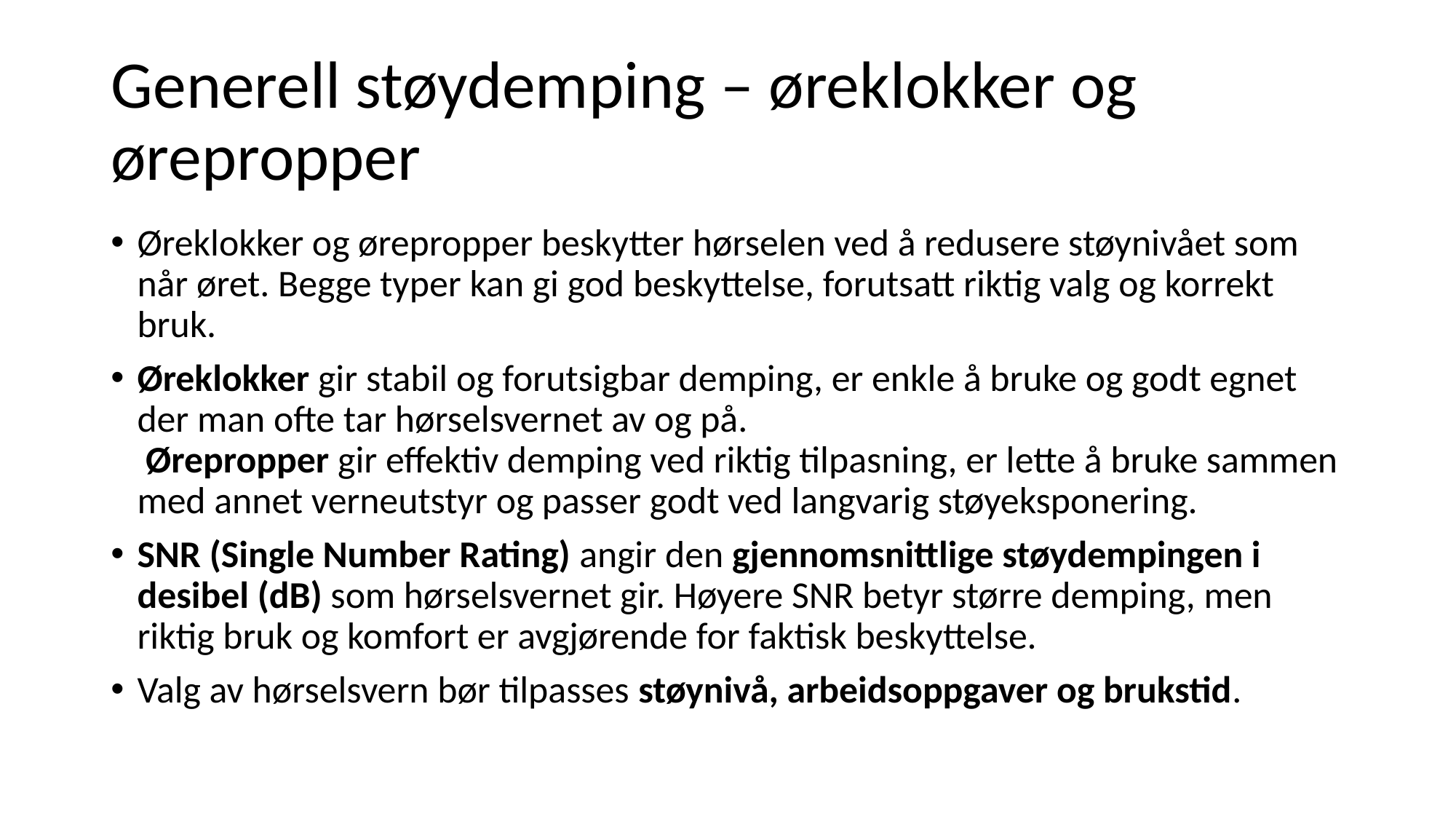

# Generell støydemping – øreklokker og ørepropper
Øreklokker og ørepropper beskytter hørselen ved å redusere støynivået som når øret. Begge typer kan gi god beskyttelse, forutsatt riktig valg og korrekt bruk.
Øreklokker gir stabil og forutsigbar demping, er enkle å bruke og godt egnet der man ofte tar hørselsvernet av og på.
 Ørepropper gir effektiv demping ved riktig tilpasning, er lette å bruke sammen med annet verneutstyr og passer godt ved langvarig støyeksponering.
SNR (Single Number Rating) angir den gjennomsnittlige støydempingen i desibel (dB) som hørselsvernet gir. Høyere SNR betyr større demping, men riktig bruk og komfort er avgjørende for faktisk beskyttelse.
Valg av hørselsvern bør tilpasses støynivå, arbeidsoppgaver og brukstid.